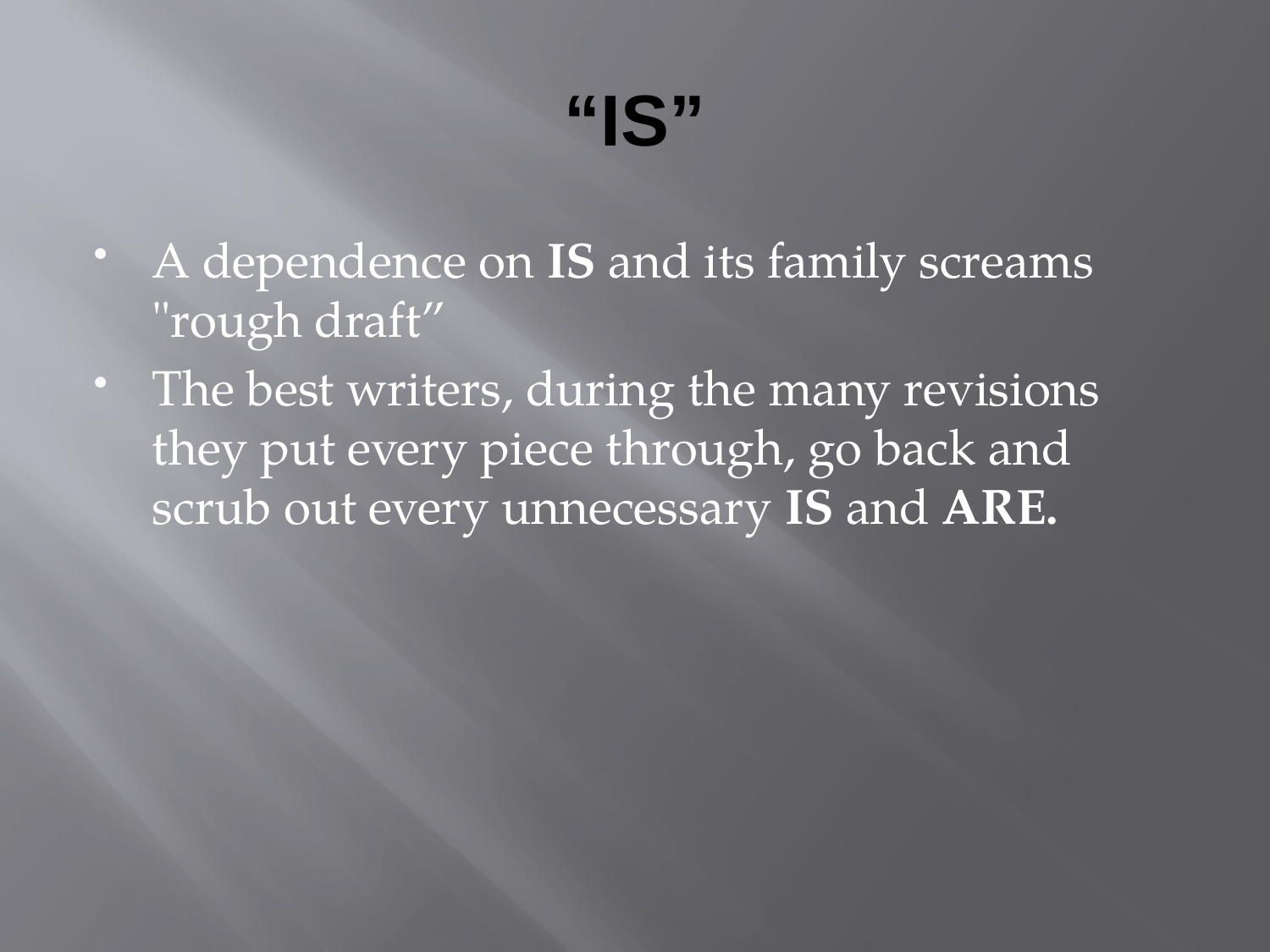

# “IS”
A dependence on IS and its family screams "rough draft”
The best writers, during the many revisions they put every piece through, go back and scrub out every unnecessary IS and ARE.